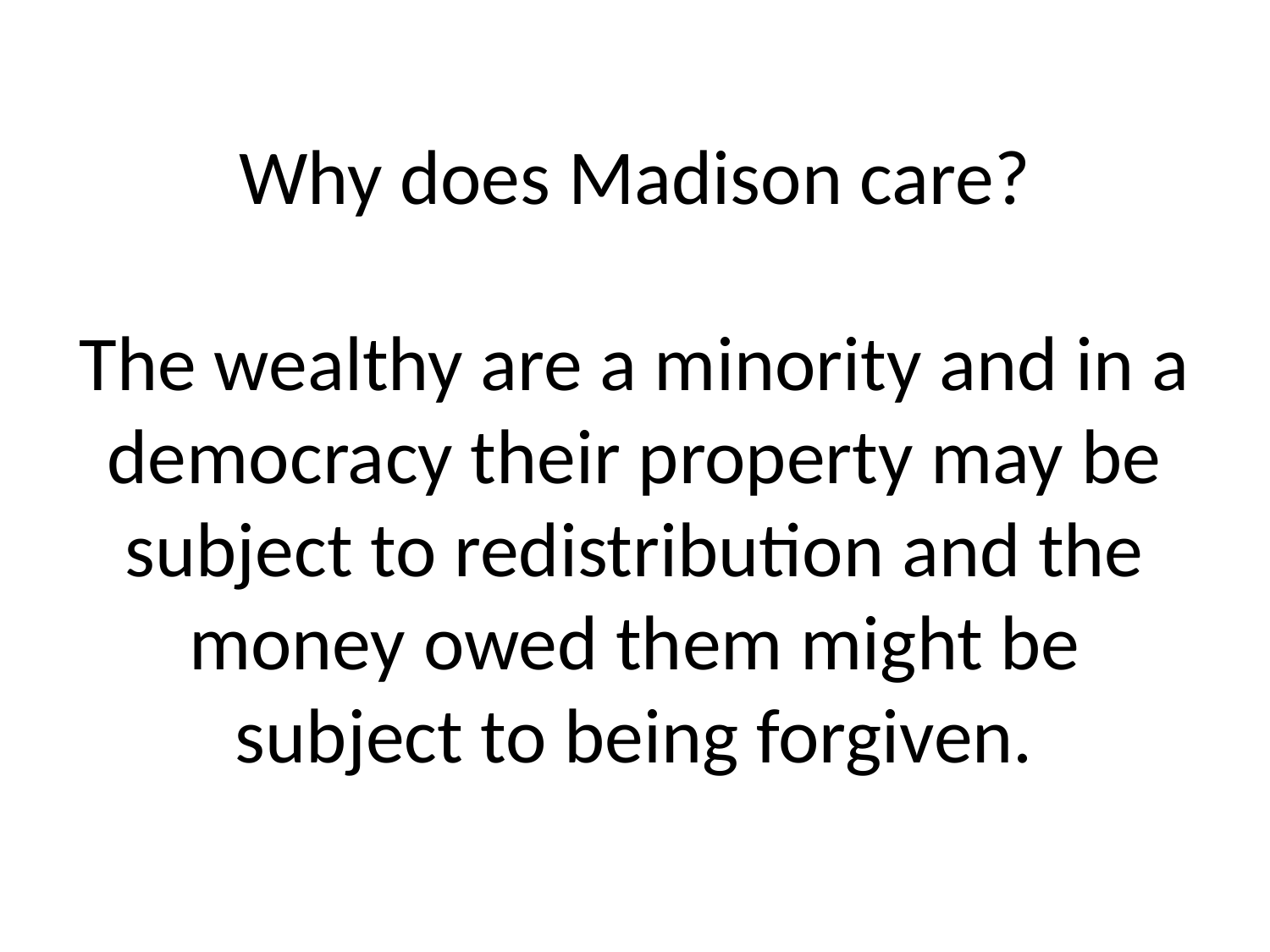

# Why does Madison care? The wealthy are a minority and in a democracy their property may be subject to redistribution and the money owed them might be subject to being forgiven.